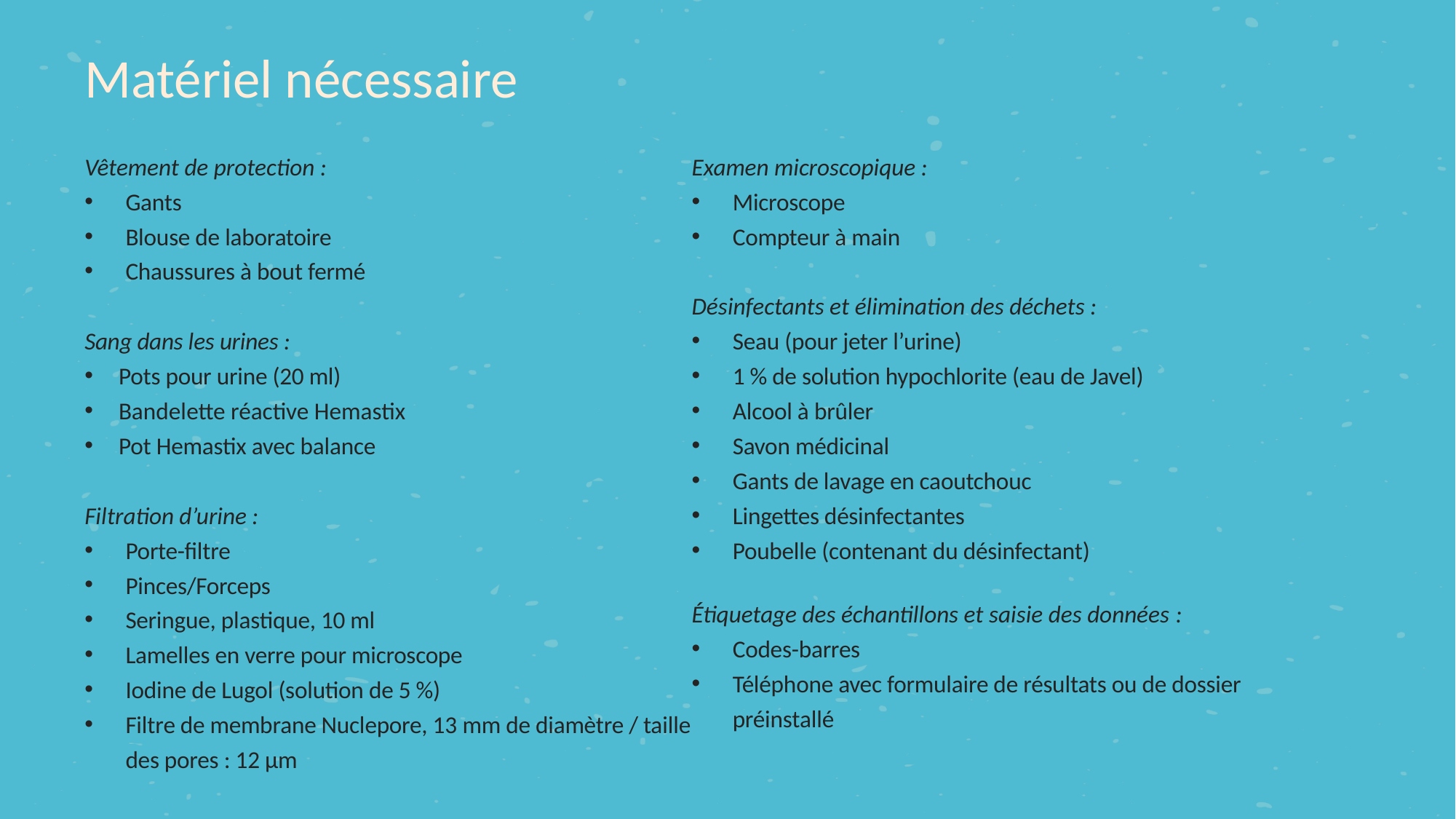

Matériel nécessaire
Vêtement de protection :
Gants
Blouse de laboratoire
Chaussures à bout fermé

Sang dans les urines :
Pots pour urine (20 ml)
Bandelette réactive Hemastix
Pot Hemastix avec balance

Filtration d’urine :
Porte-filtre
Pinces/Forceps
Seringue, plastique, 10 ml
Lamelles en verre pour microscope
Iodine de Lugol (solution de 5 %)
Filtre de membrane Nuclepore, 13 mm de diamètre / taille des pores : 12 µm

Examen microscopique :
Microscope
Compteur à main

Désinfectants et élimination des déchets :
Seau (pour jeter l’urine)
1 % de solution hypochlorite (eau de Javel)
Alcool à brûler
Savon médicinal
Gants de lavage en caoutchouc
Lingettes désinfectantes
Poubelle (contenant du désinfectant)

Étiquetage des échantillons et saisie des données :
Codes-barres
Téléphone avec formulaire de résultats ou de dossier préinstallé